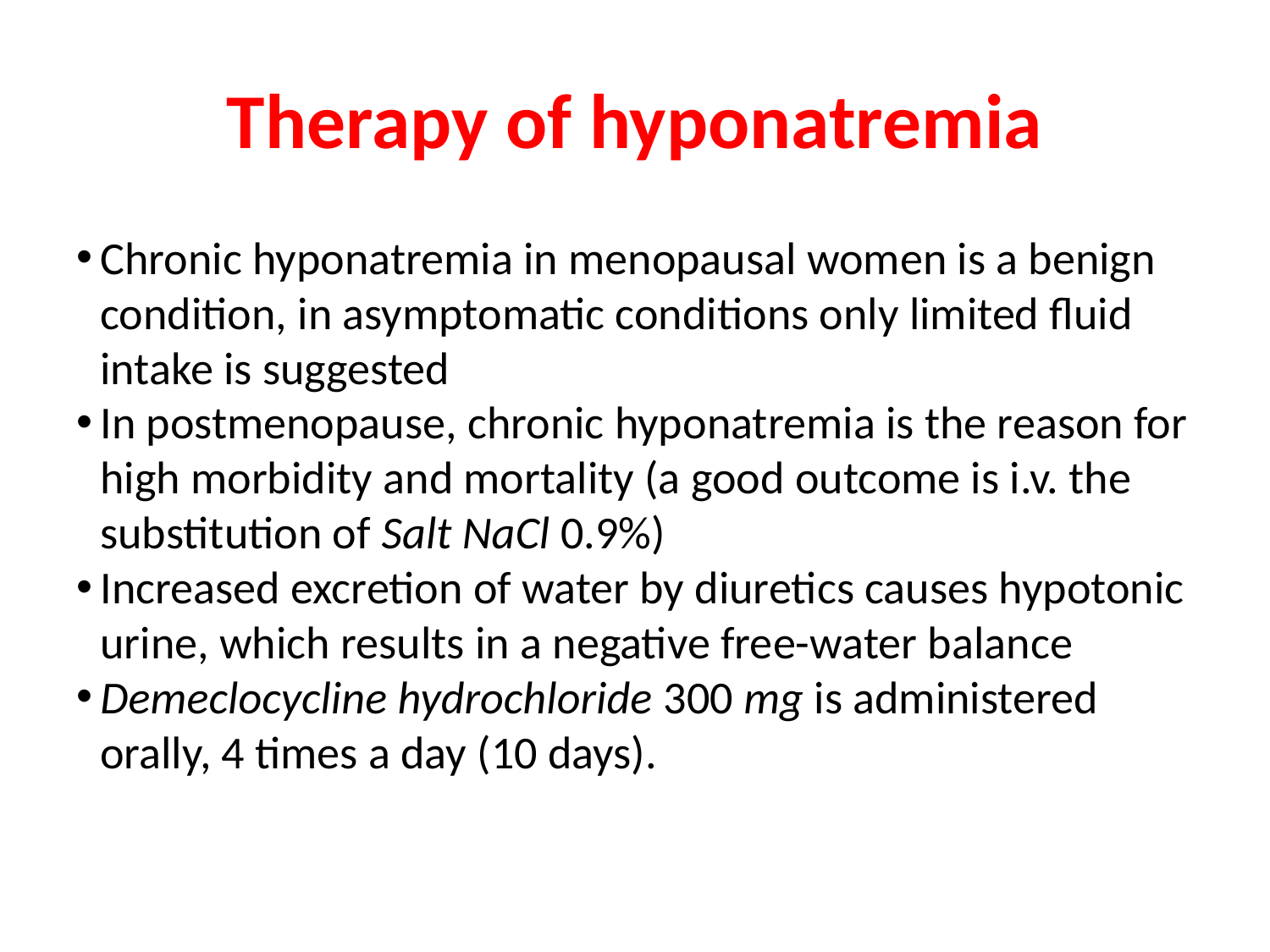

# Therapy of hyponatremia
Chronic hyponatremia in menopausal women is a benign condition, in asymptomatic conditions only limited fluid intake is suggested
In postmenopause, chronic hyponatremia is the reason for high morbidity and mortality (a good outcome is i.v. the substitution of Salt NaCl 0.9%)
Increased excretion of water by diuretics causes hypotonic urine, which results in a negative free-water balance
Demeclocycline hydrochloride 300 mg is administered orally, 4 times a day (10 days).